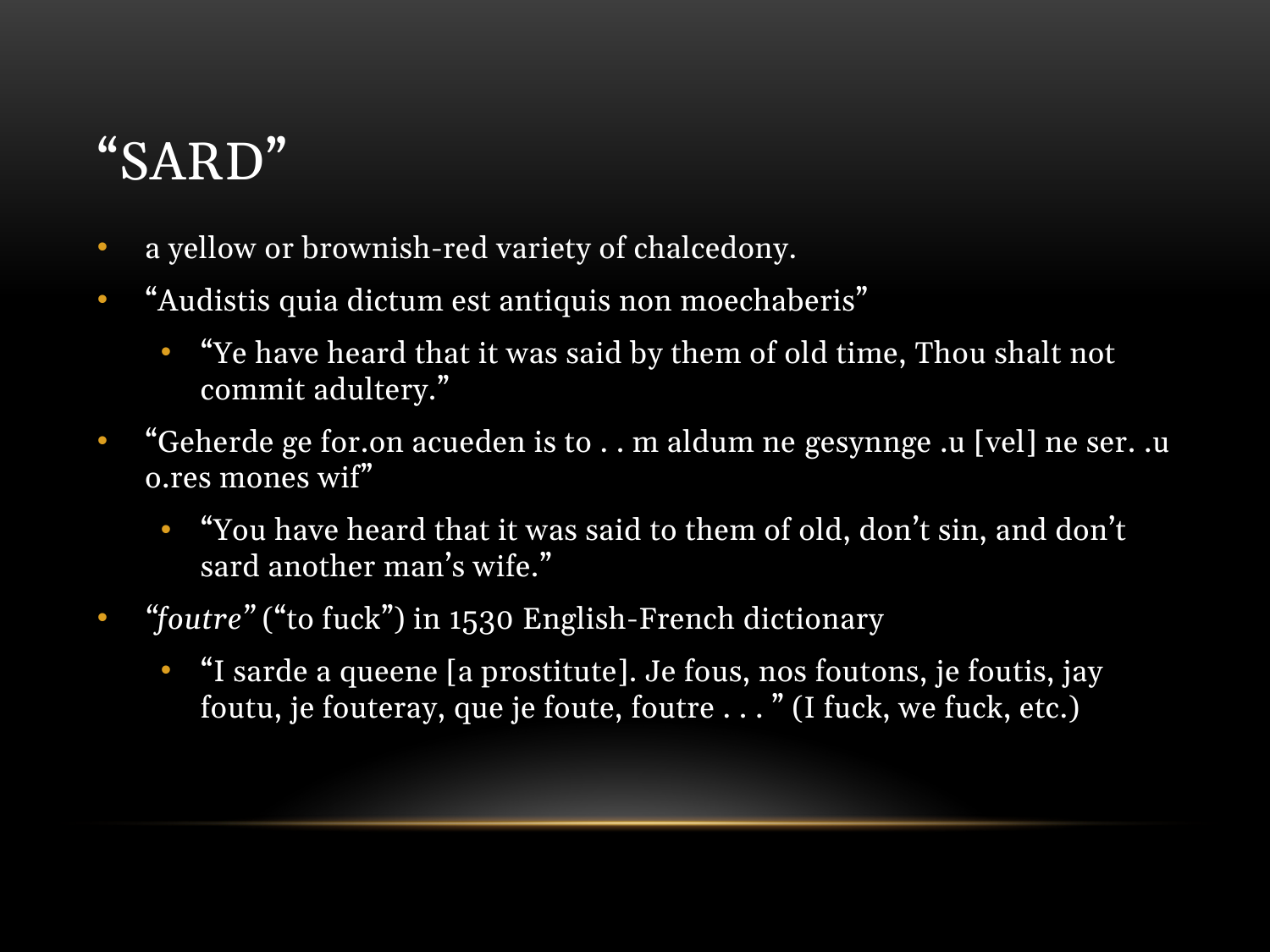

# “Sard”
a yellow or brownish-red variety of chalcedony.
“Audistis quia dictum est antiquis non moechaberis”
“Ye have heard that it was said by them of old time, Thou shalt not commit adultery.”
“Geherde ge for.on acueden is to . . m aldum ne gesynnge .u [vel] ne ser. .u o.res mones wif”
“You have heard that it was said to them of old, don’t sin, and don’t sard another man’s wife.”
“foutre” (“to fuck”) in 1530 English-French dictionary
“I sarde a queene [a prostitute]. Je fous, nos foutons, je foutis, jay foutu, je fouteray, que je foute, foutre . . . ” (I fuck, we fuck, etc.)